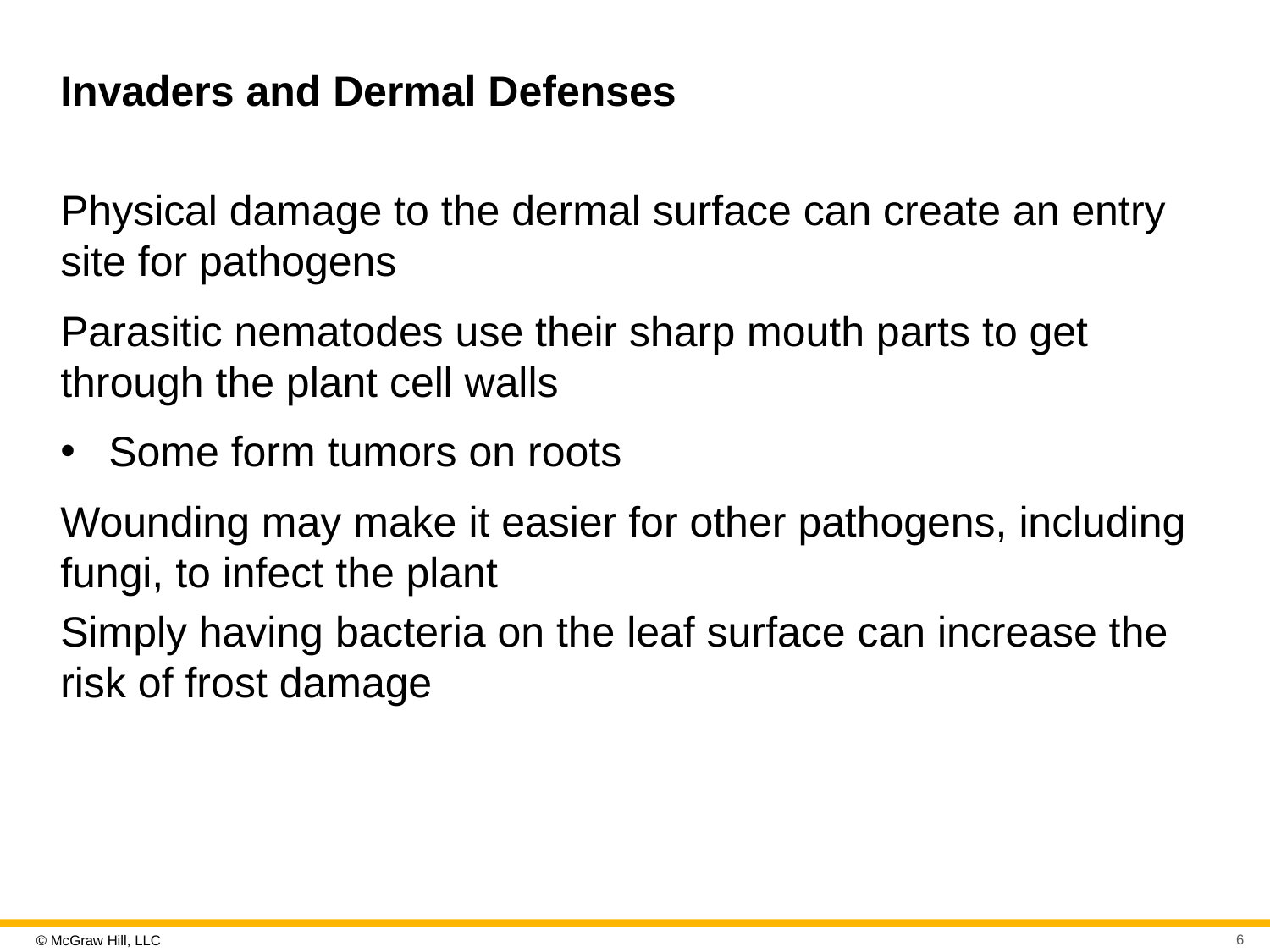

# Invaders and Dermal Defenses
Physical damage to the dermal surface can create an entry site for pathogens
Parasitic nematodes use their sharp mouth parts to get through the plant cell walls
Some form tumors on roots
Wounding may make it easier for other pathogens, including fungi, to infect the plant
Simply having bacteria on the leaf surface can increase the risk of frost damage
6